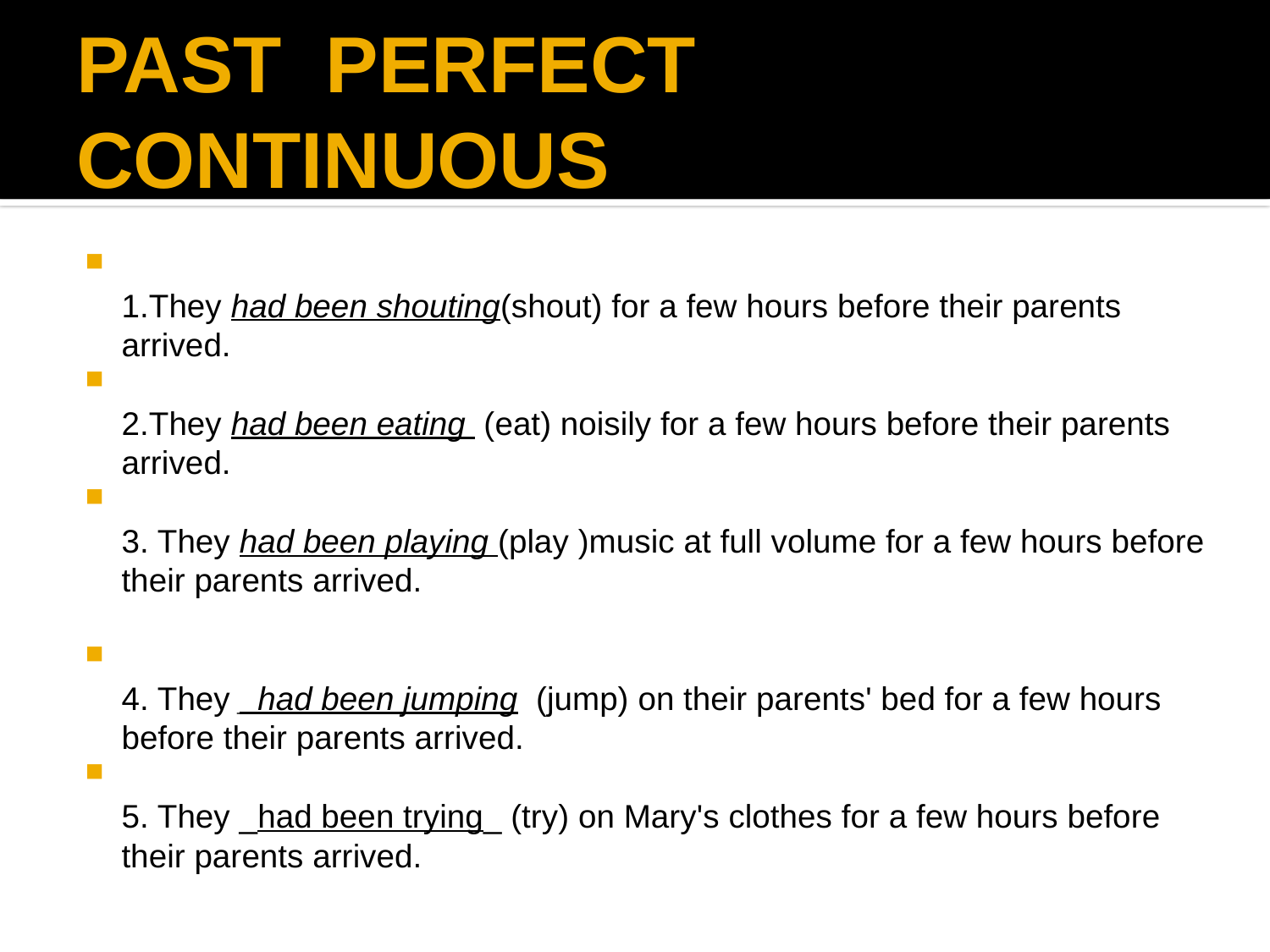

# PAST  PERFECT   CONTINUOUS
1.They had been shouting(shout) for a few hours before their parents arrived.
2.They had been eating  (eat) noisily for a few hours before their parents arrived.
3. They had been playing (play )music at full volume for a few hours before their parents arrived.

4. They _had been jumping  (jump) on their parents' bed for a few hours before their parents arrived.
5. They _had been trying_ (try) on Mary's clothes for a few hours before their parents arrived.